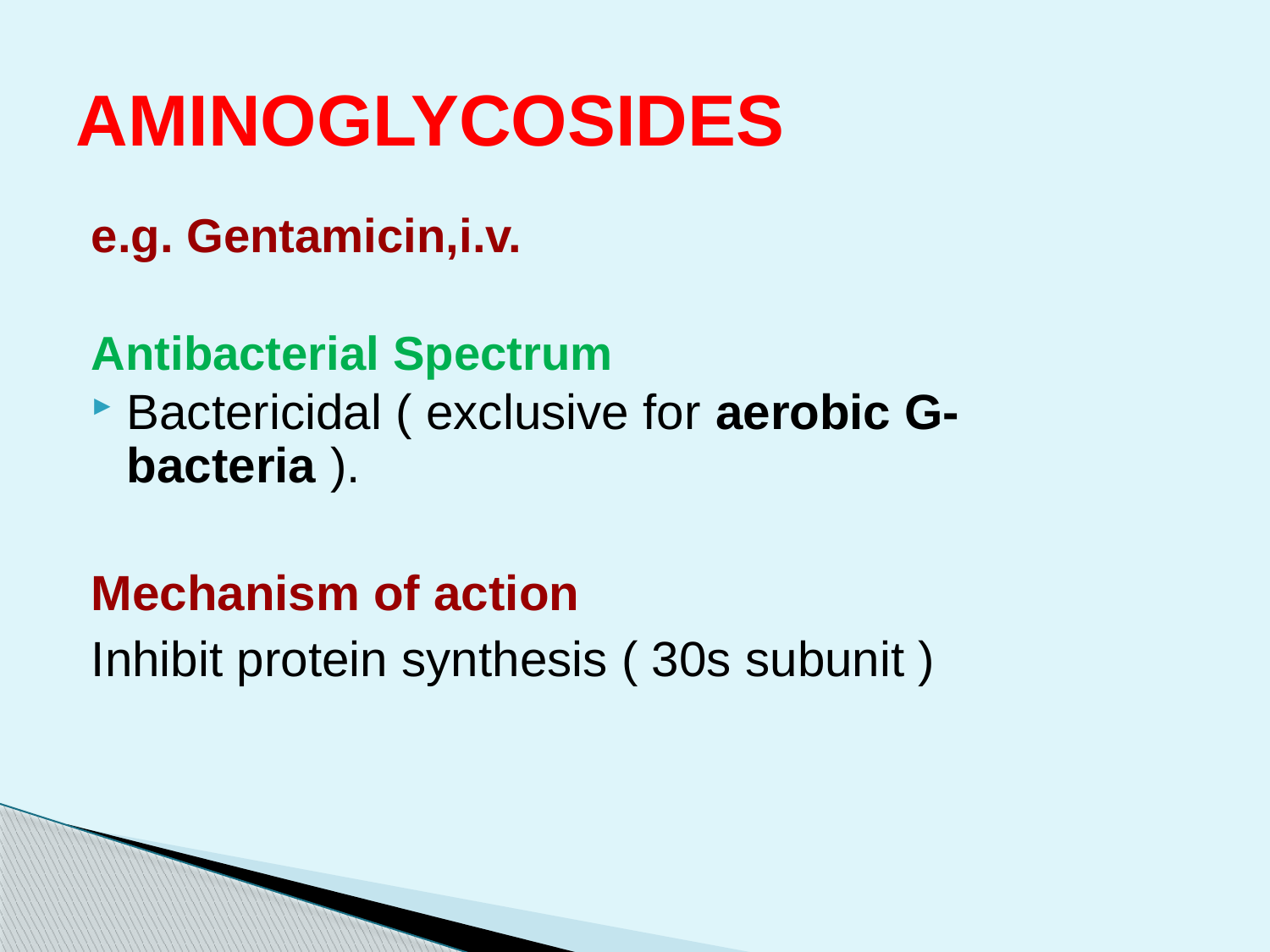

# AMINOGLYCOSIDES
e.g. Gentamicin,i.v.

Antibacterial Spectrum
Bactericidal ( exclusive for aerobic G- bacteria ).

Mechanism of action
Inhibit protein synthesis ( 30s subunit )